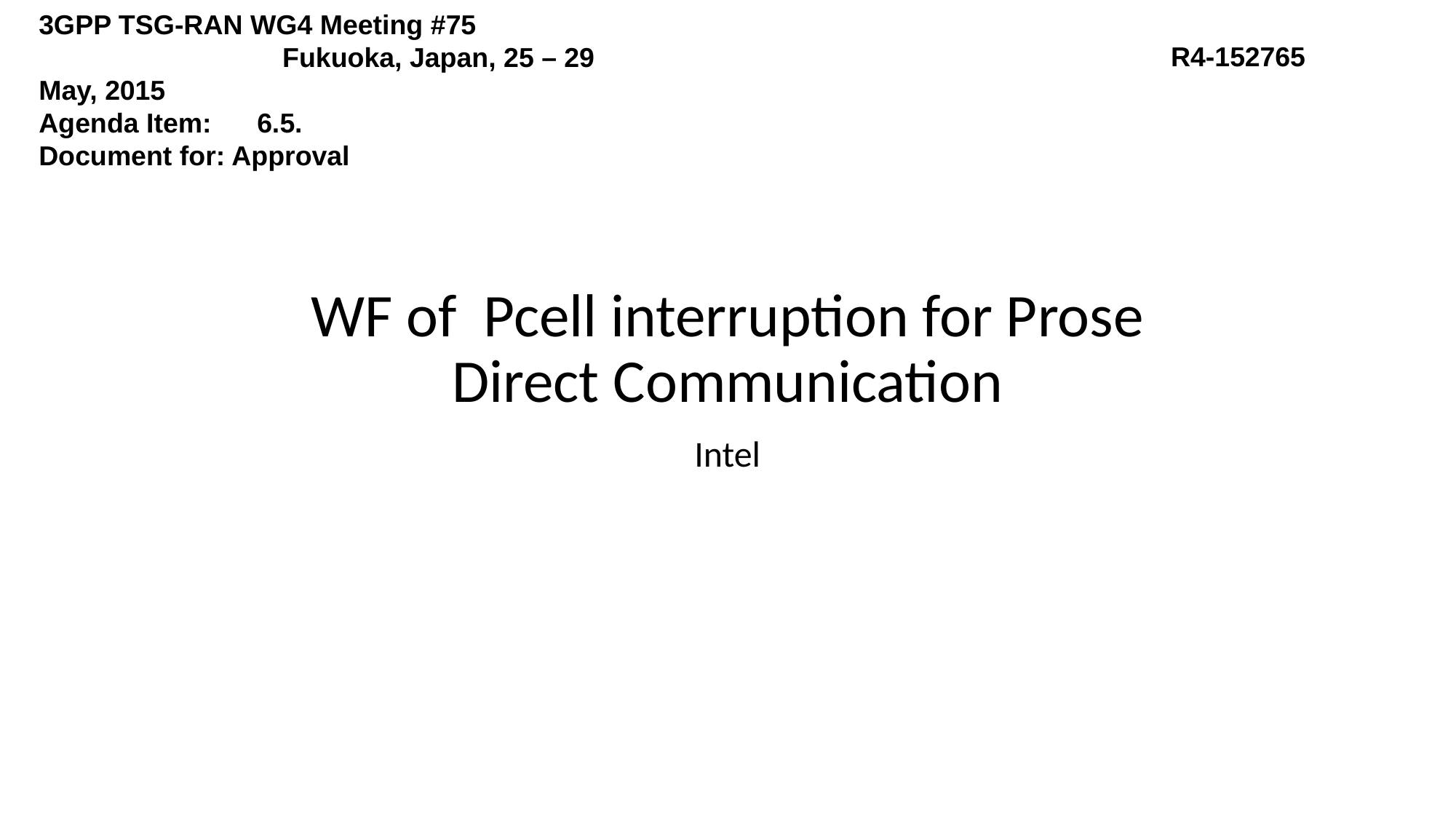

3GPP TSG-RAN WG4 Meeting #75	                                          Fukuoka, Japan, 25 – 29 May, 2015
Agenda Item:	6.5.
Document for: Approval
R4-152765
# WF of  Pcell interruption for Prose Direct Communication
Intel